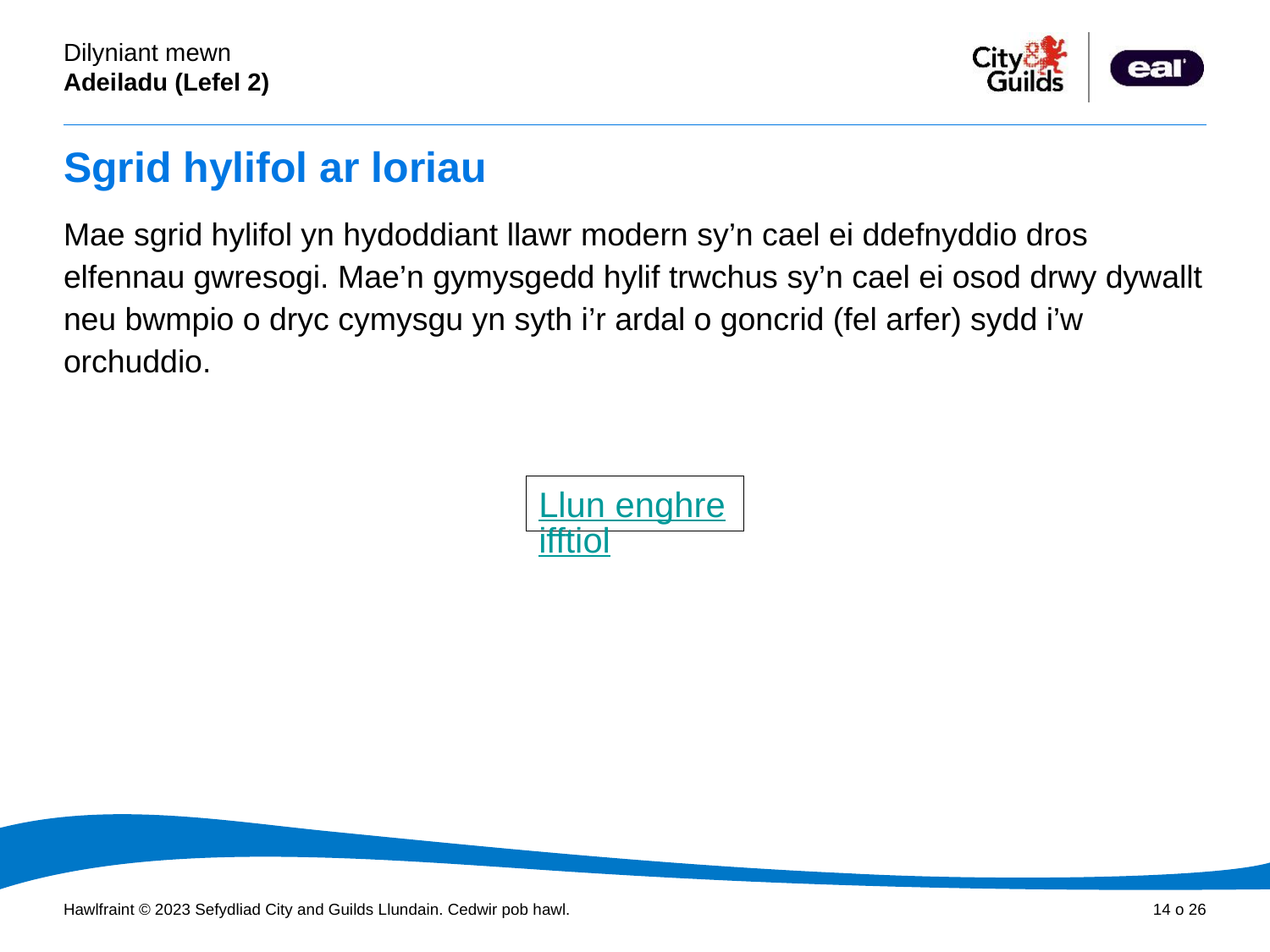

# Sgrid hylifol ar loriau
Mae sgrid hylifol yn hydoddiant llawr modern sy’n cael ei ddefnyddio dros elfennau gwresogi. Mae’n gymysgedd hylif trwchus sy’n cael ei osod drwy dywallt neu bwmpio o dryc cymysgu yn syth i’r ardal o goncrid (fel arfer) sydd i’w orchuddio.

Llun enghreifftiol